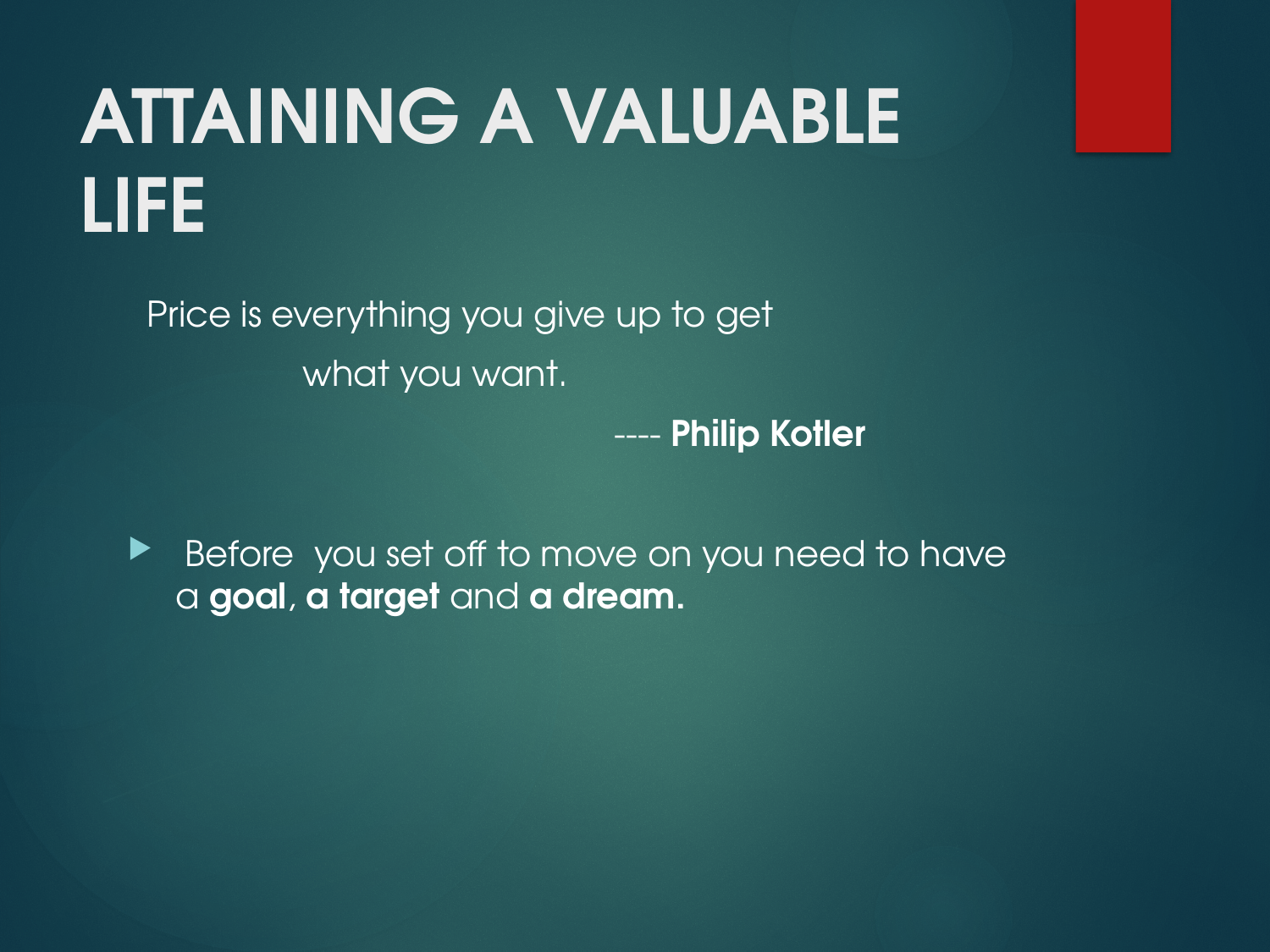

# ATTAINING A VALUABLE LIFE
  Price is everything you give up to get
                  what you want.
                                                  ---- Philip Kotler

 Before  you set off to move on you need to have a goal, a target and a dream.